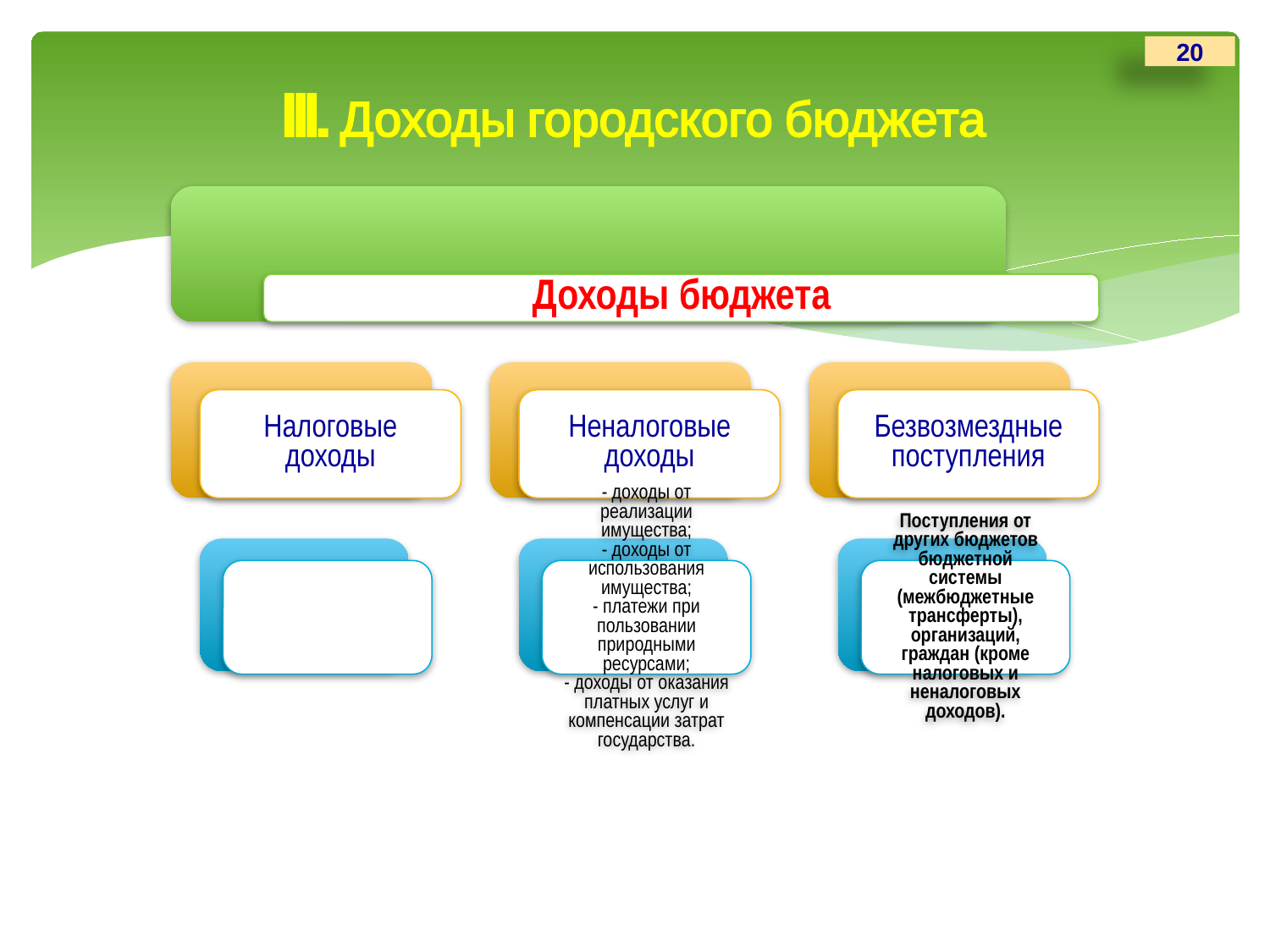

20
# III. Доходы городского бюджета
Доходы бюджета
Налоговые доходы
Неналоговые доходы
- доходы от реализации имущества;
- доходы от использования имущества;
- платежи при пользовании природными ресурсами;
- доходы от оказания платных услуг и компенсации затрат государства.
Безвозмездные поступления
Поступления от других бюджетов бюджетной системы (межбюджетные трансферты), организаций, граждан (кроме налоговых и неналоговых доходов).